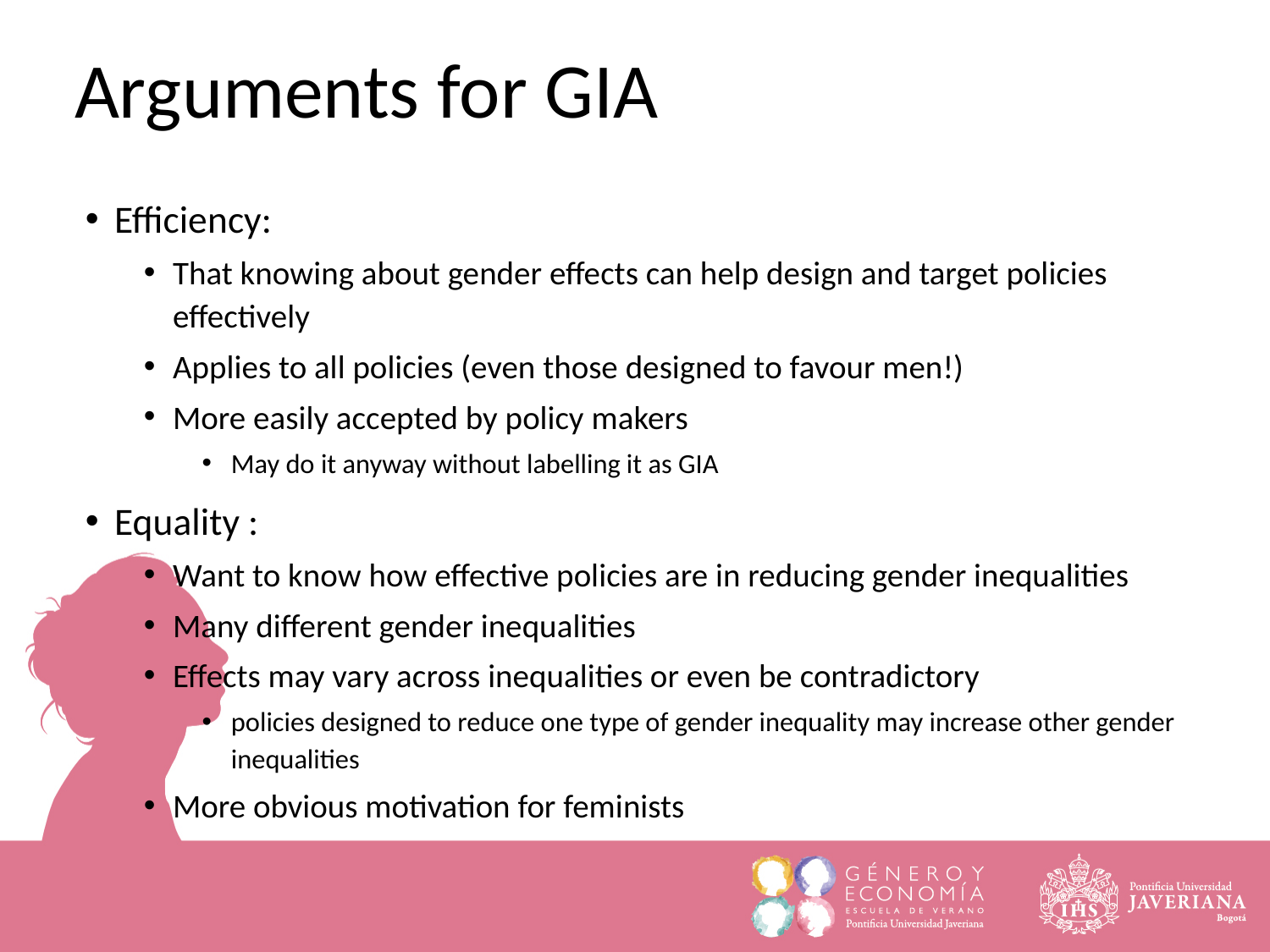

# Arguments for GIA
Efficiency:
That knowing about gender effects can help design and target policies effectively
Applies to all policies (even those designed to favour men!)
More easily accepted by policy makers
May do it anyway without labelling it as GIA
Equality :
Want to know how effective policies are in reducing gender inequalities
Many different gender inequalities
Effects may vary across inequalities or even be contradictory
policies designed to reduce one type of gender inequality may increase other gender inequalities
More obvious motivation for feminists